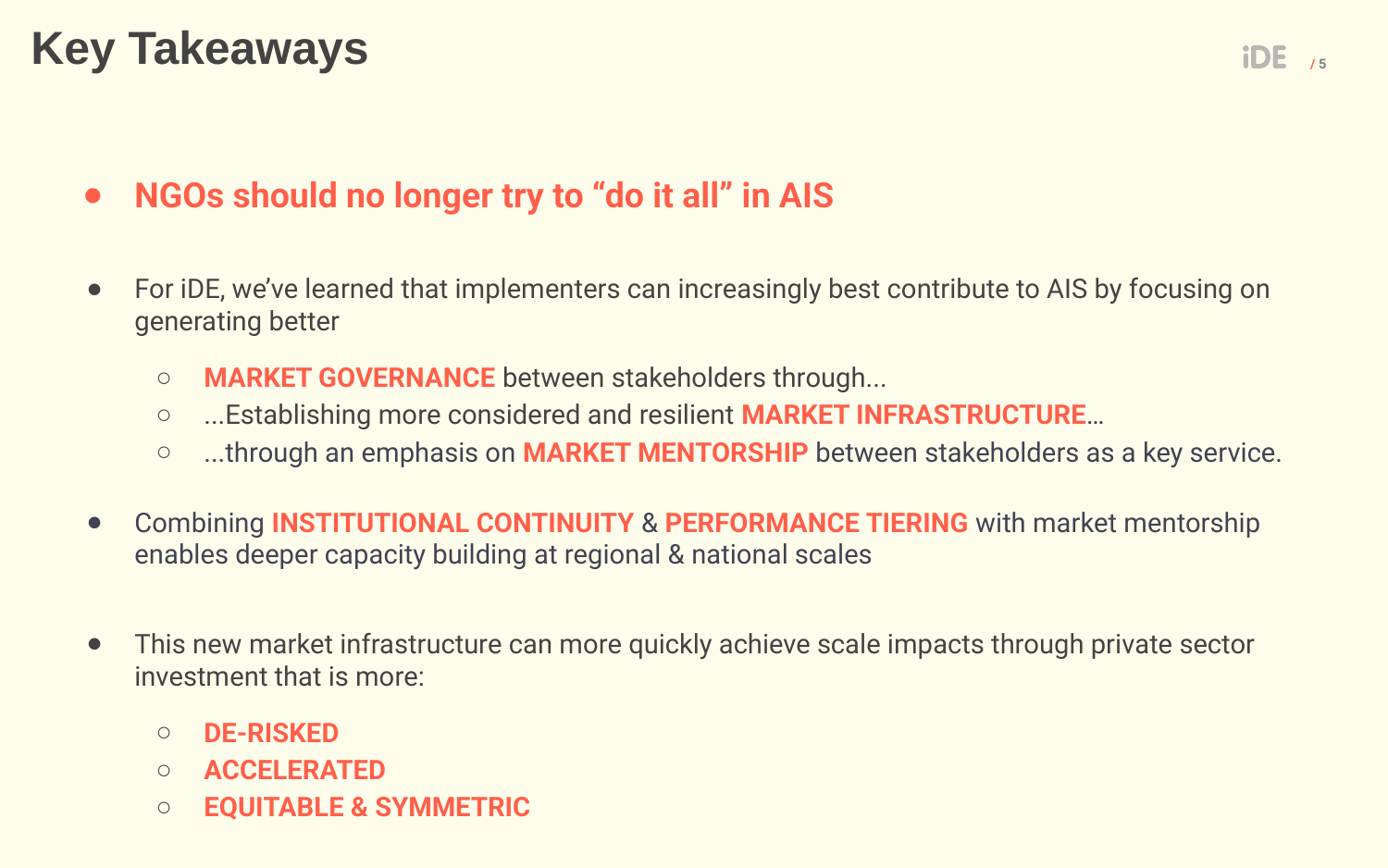

Key Takeaways
NGOs should no longer try to “do it all” in AIS

For iDE, we’ve learned that implementers can increasingly best contribute to AIS by focusing on generating better
MARKET GOVERNANCE between stakeholders through...
...Establishing more considered and resilient MARKET INFRASTRUCTURE…
...through an emphasis on MARKET MENTORSHIP between stakeholders as a key service.

Combining INSTITUTIONAL CONTINUITY & PERFORMANCE TIERING with market mentorship enables deeper capacity building at regional & national scales

This new market infrastructure can more quickly achieve scale impacts through private sector investment that is more:
DE-RISKED
ACCELERATED
EQUITABLE & SYMMETRIC